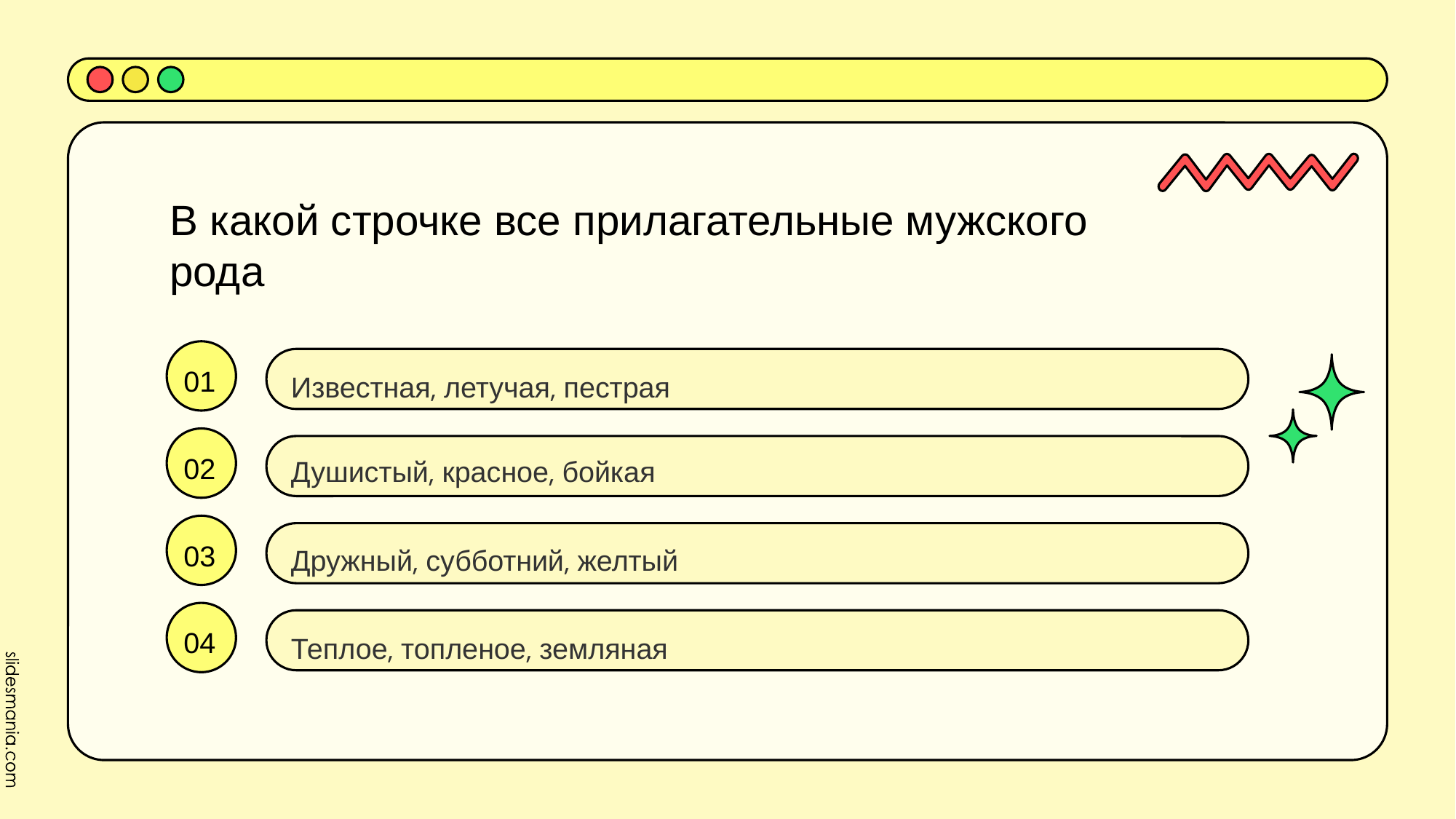

# В какой строчке все прилагательные мужского рода

01

Известная, летучая, пестрая

Душистый, красное, бойкая
02

Дружный, субботний, желтый

03

04
Теплое, топленое, земляная